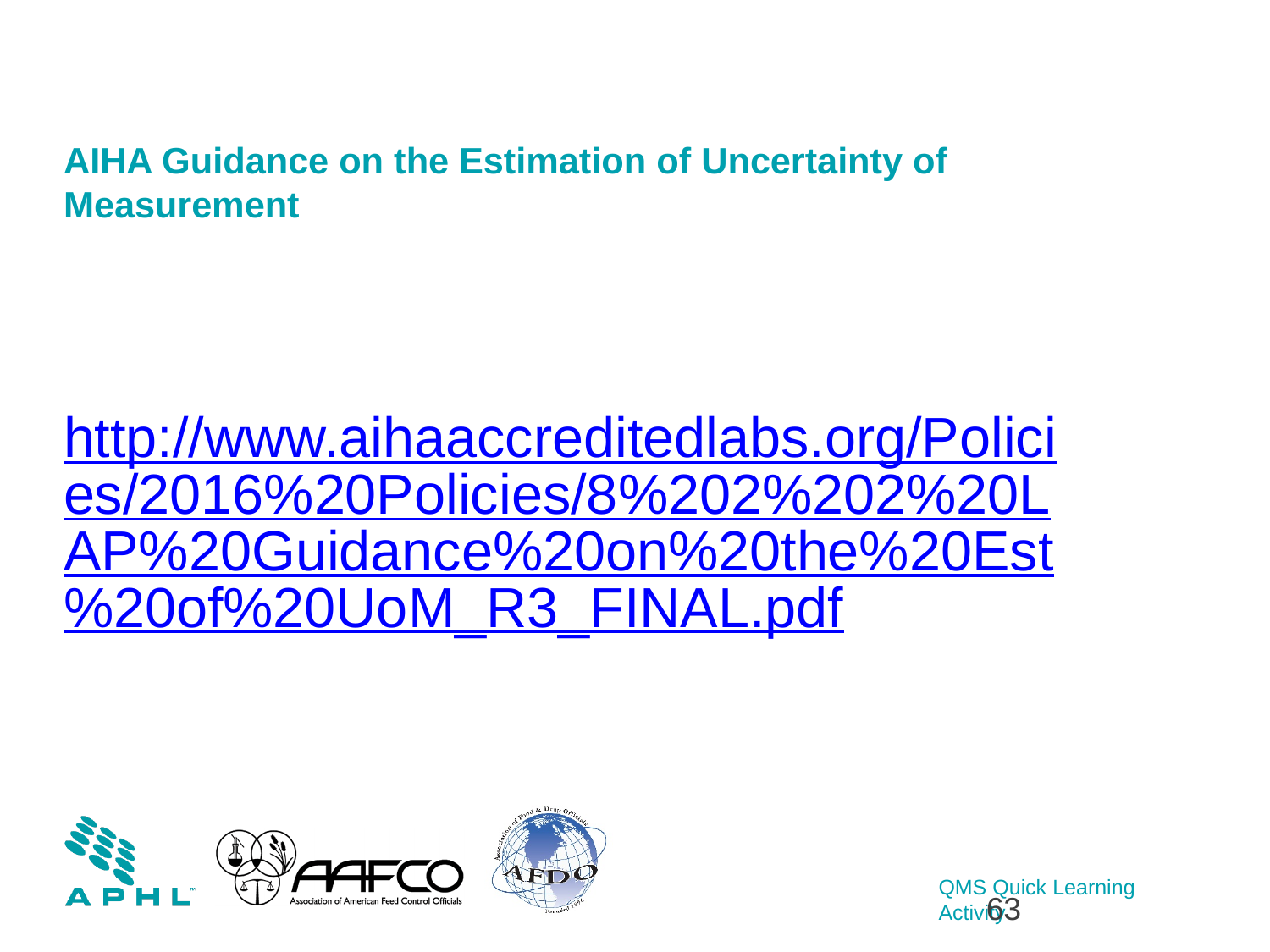

# AIHA Guidance on the Estimation of Uncertainty of Measurement
http://www.aihaaccreditedlabs.org/Policies/2016%20Policies/8%202%202%20LAP%20Guidance%20on%20the%20Est%20of%20UoM_R3_FINAL.pdf

63